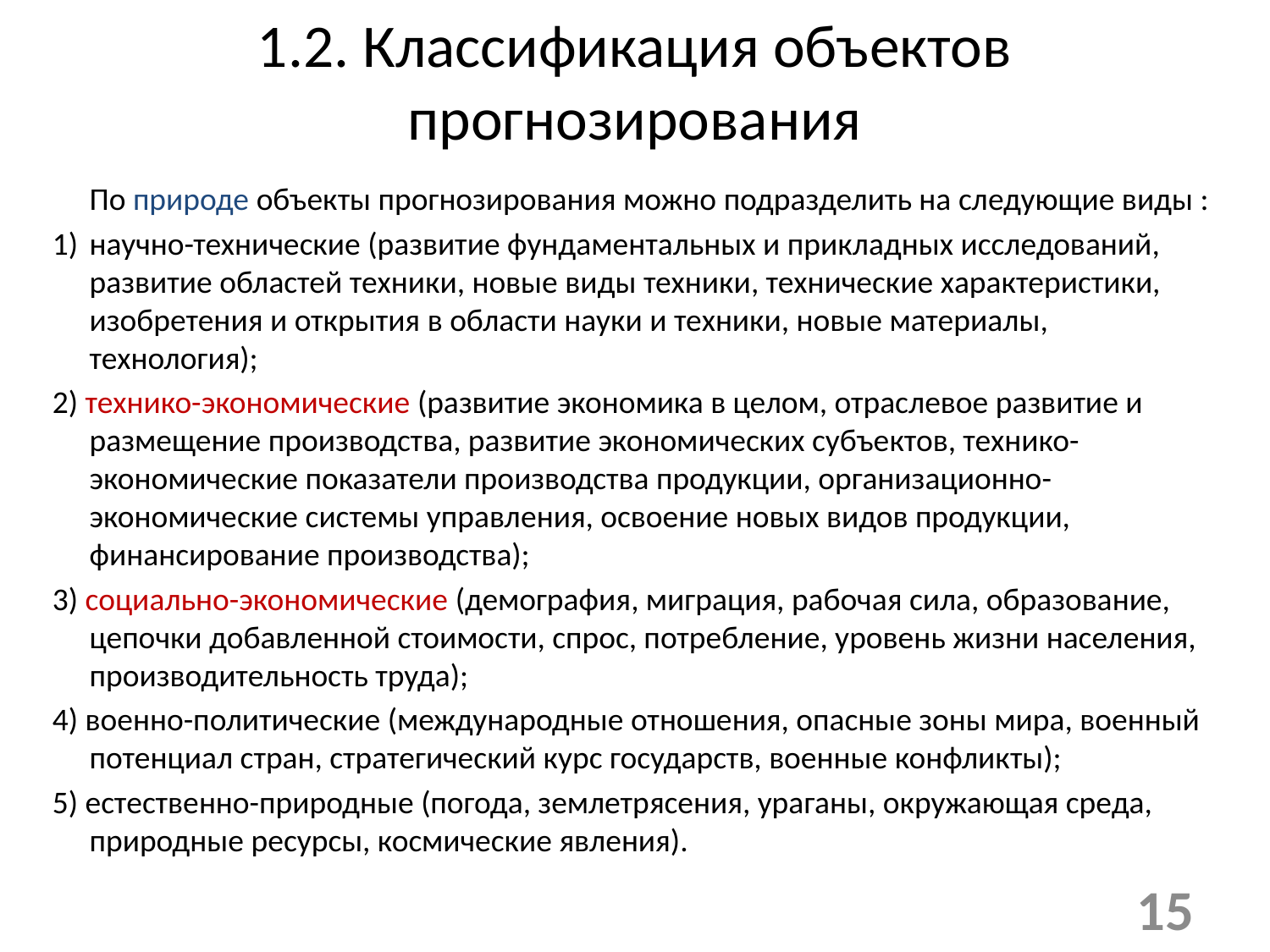

# 1.2. Классификация объектов прогнозирования
По природе объекты прогнозирования можно подразделить на следующие виды :
научно-технические (развитие фундаментальных и прикладных исследований, развитие областей техники, новые виды техники, технические характеристики, изобретения и открытия в области науки и техники, новые материалы, технология);
2) технико-экономические (развитие экономика в целом, отраслевое развитие и размещение производства, развитие экономических субъектов, технико-экономические показатели производства продукции, организационно-экономические системы управления, освоение новых видов продукции, финансирование производства);
3) социально-экономические (демография, миграция, рабочая сила, образование, цепочки добавленной стоимости, спрос, потребление, уровень жизни населения, производительность труда);
4) военно-политические (международные отношения, опасные зоны мира, военный потенциал стран, стратегический курс государств, военные конфликты);
5) естественно-природные (погода, землетрясения, ураганы, окружающая среда, природные ресурсы, космические явления).
15